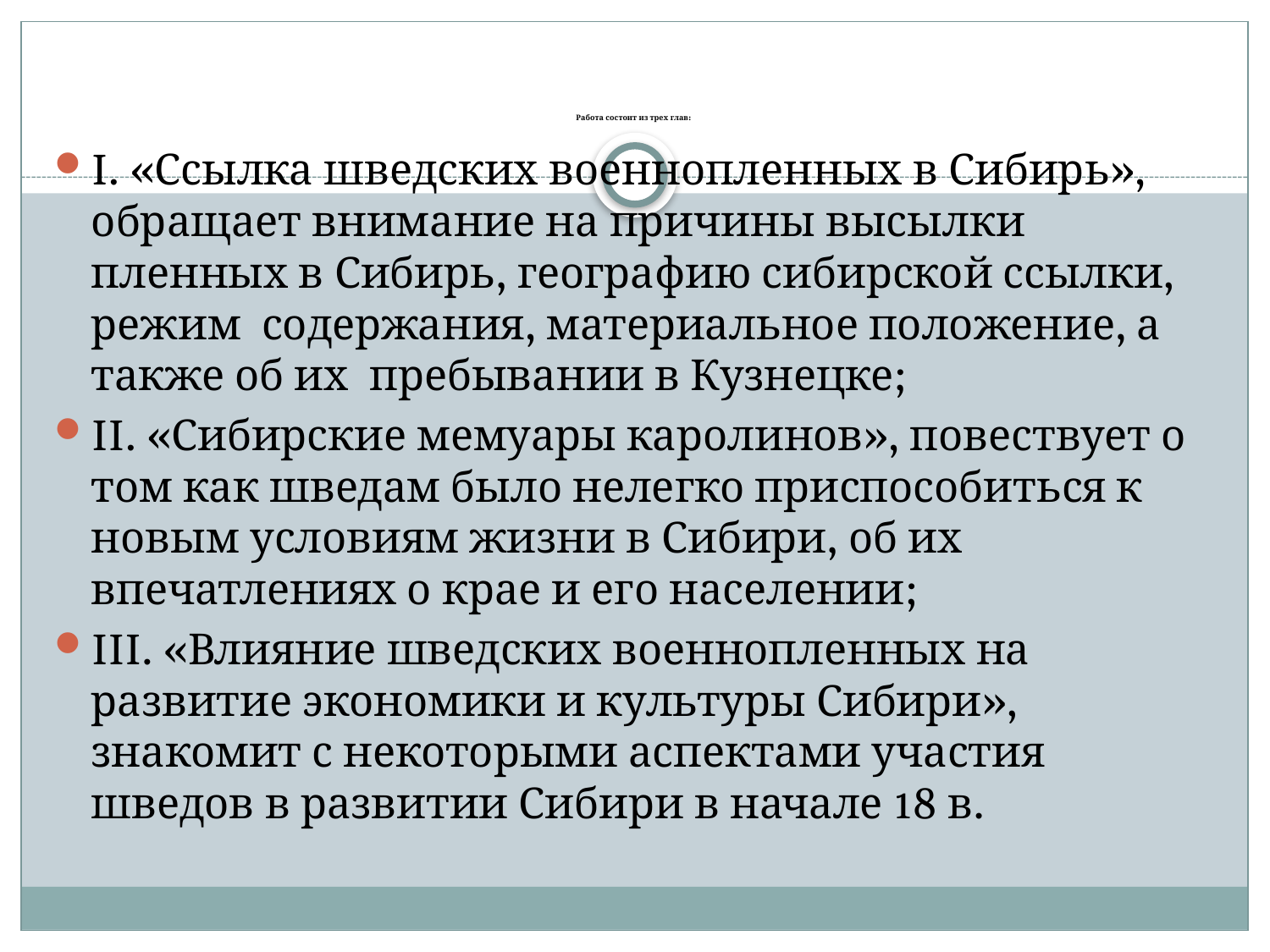

# Работа состоит из трех глав:
I. «Ссылка шведских военнопленных в Сибирь», обращает внимание на причины высылки пленных в Сибирь, географию сибирской ссылки,  режим  содержания, материальное положение, а также об их  пребывании в Кузнецке;
II. «Сибирские мемуары каролинов», повествует о том как шведам было нелегко приспособиться к новым условиям жизни в Сибири, об их впечатлениях о крае и его населении;
III. «Влияние шведских военнопленных на развитие экономики и культуры Сибири», знакомит с некоторыми аспектами участия шведов в развитии Сибири в начале 18 в.